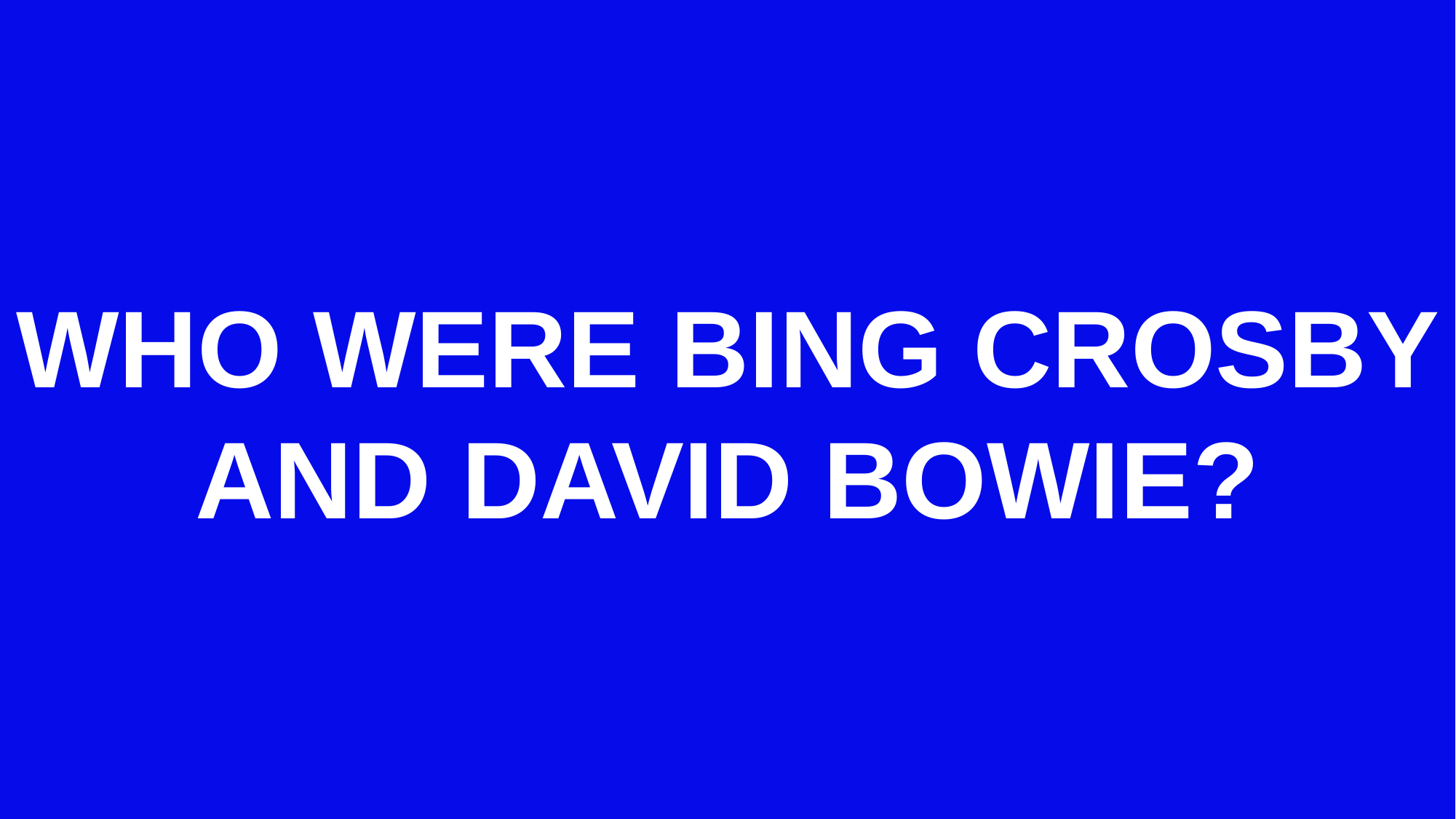

WHO WERE BING CROSBY AND DAVID BOWIE?